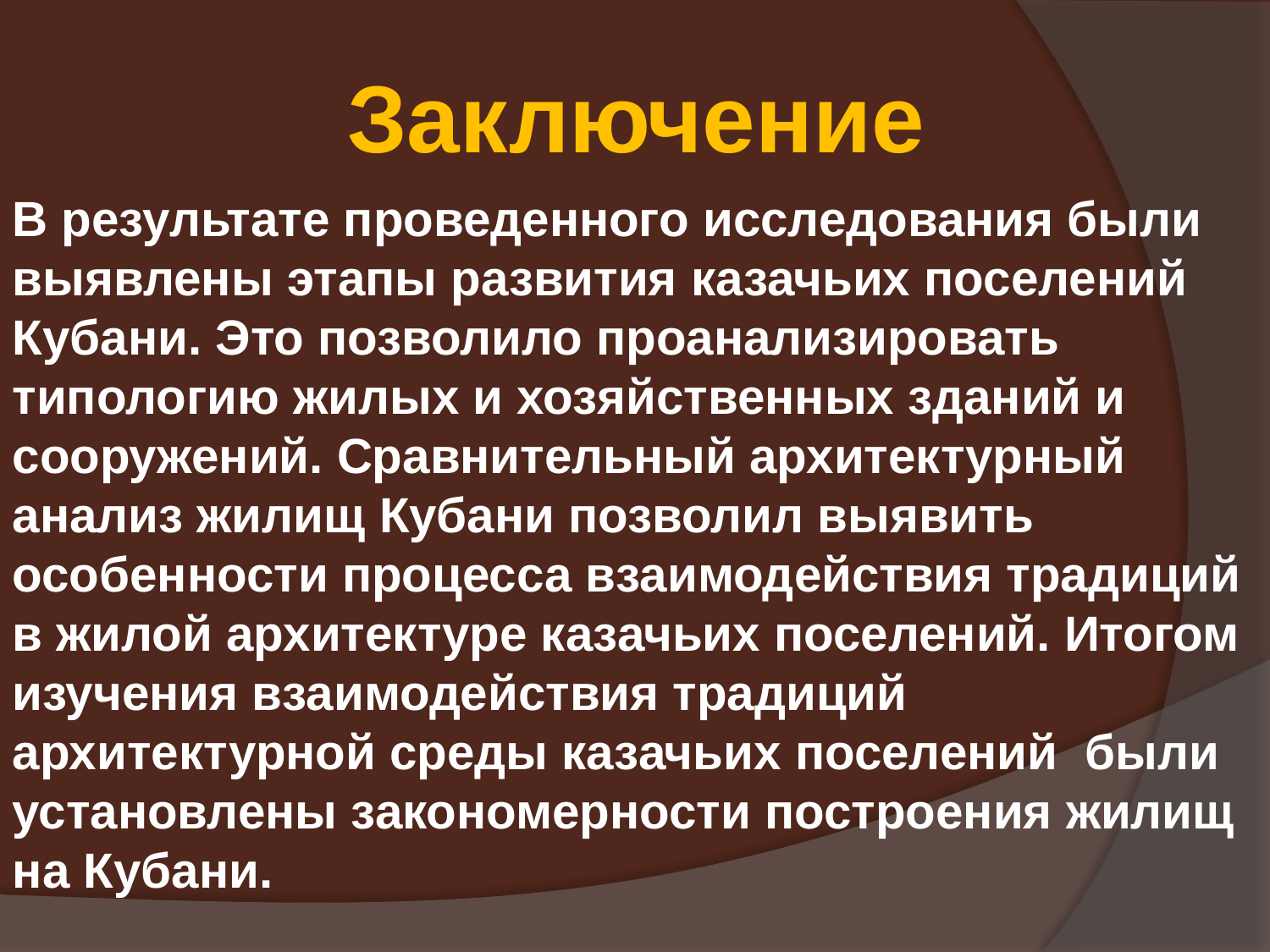

Заключение
В результате проведенного исследования были выявлены этапы развития казачьих поселений Кубани. Это позволило проанализировать типологию жилых и хозяйственных зданий и сооружений. Сравнительный архитектурный анализ жилищ Кубани позволил выявить особенности процесса взаимодействия традиций в жилой архитектуре казачьих поселений. Итогом изучения взаимодействия традиций архитектурной среды казачьих поселений  были установлены закономерности построения жилищ на Кубани.